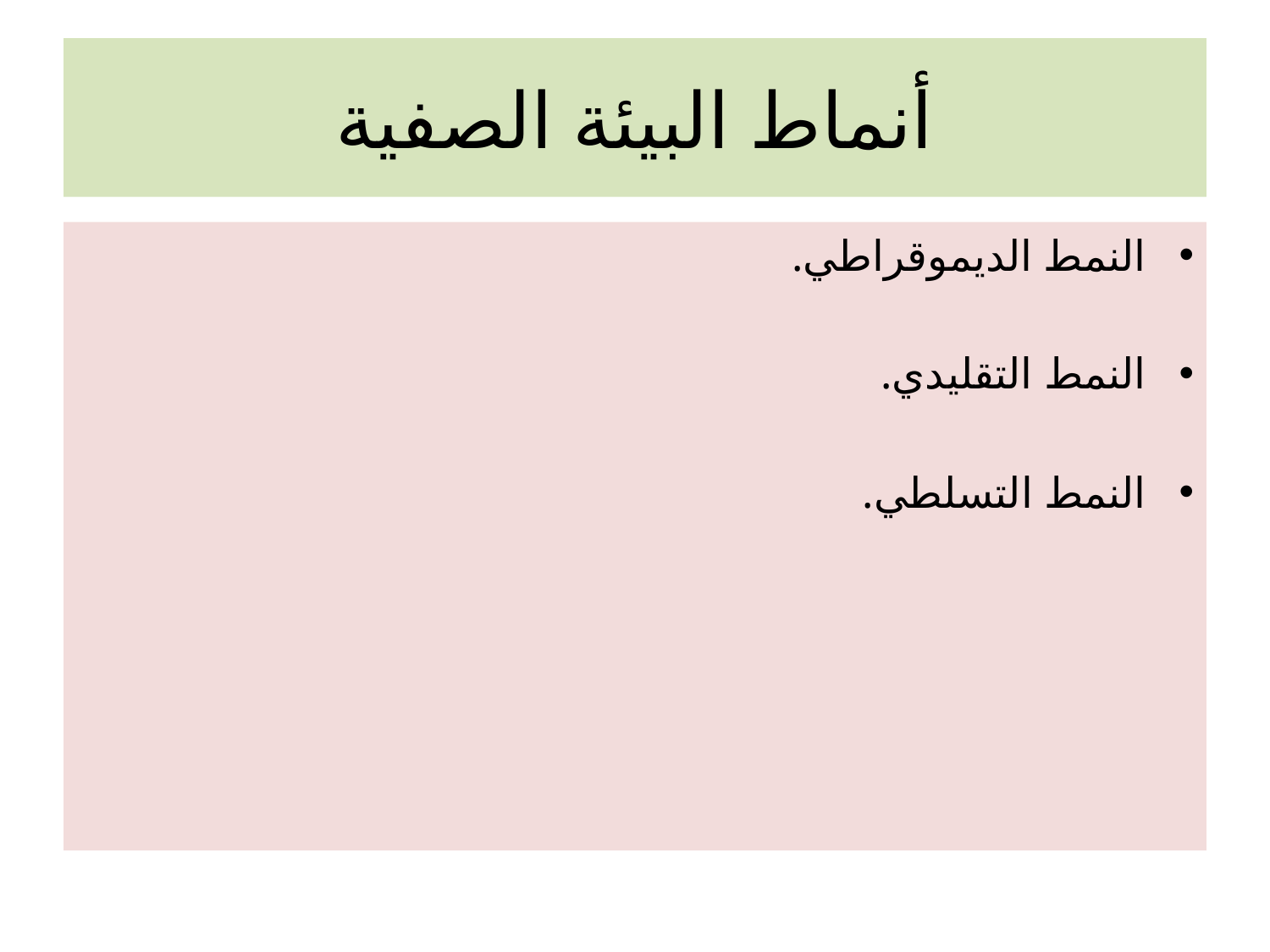

# أنماط البيئة الصفية
النمط الديموقراطي.

النمط التقليدي.

النمط التسلطي.